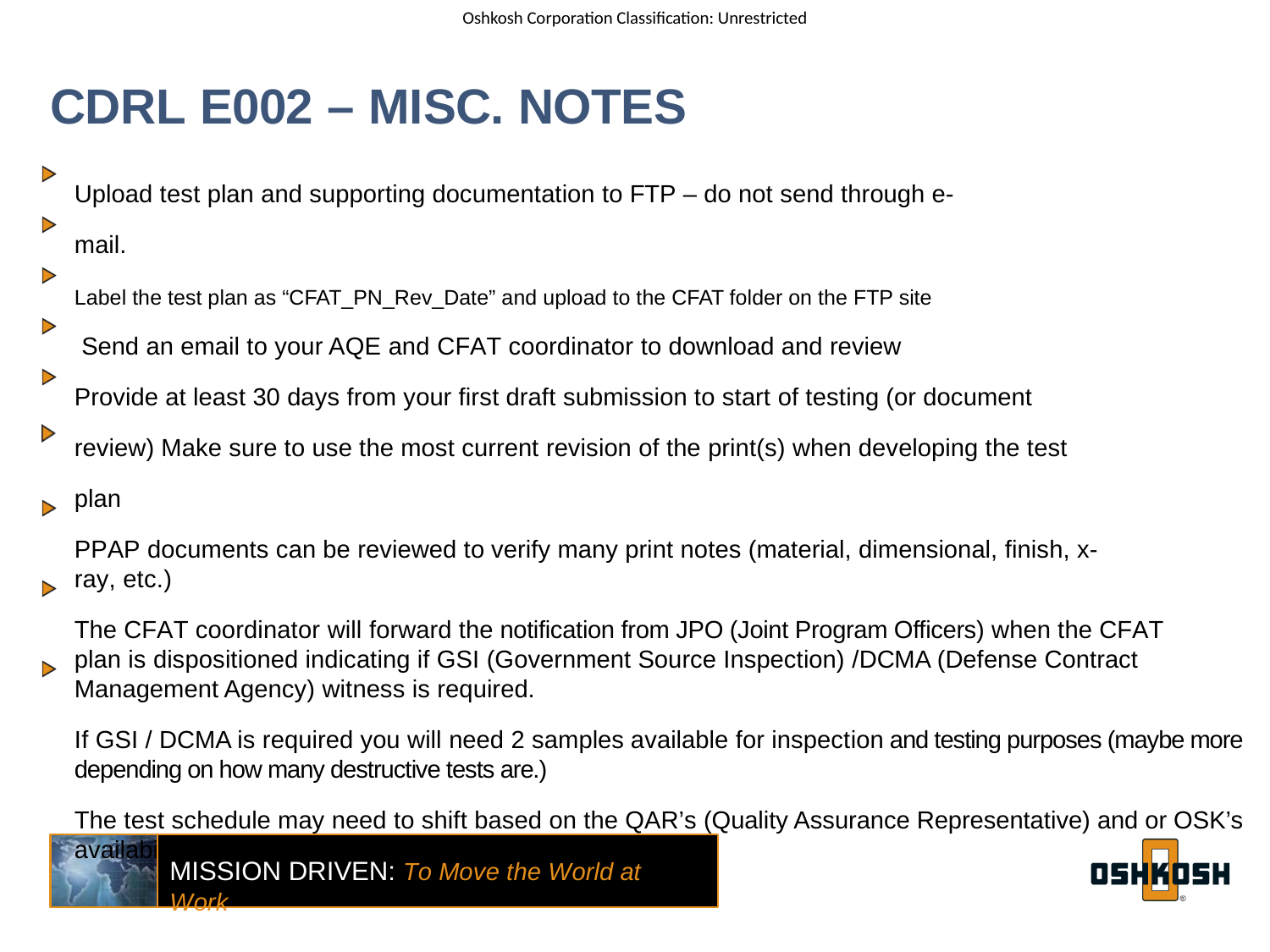

CDRL E002 – MISC. NOTES
Upload test plan and supporting documentation to FTP – do not send through e-mail.
Label the test plan as “CFAT_PN_Rev_Date” and upload to the CFAT folder on the FTP site
 Send an email to your AQE and CFAT coordinator to download and review
Provide at least 30 days from your first draft submission to start of testing (or document review) Make sure to use the most current revision of the print(s) when developing the test plan
PPAP documents can be reviewed to verify many print notes (material, dimensional, finish, x-ray, etc.)
The CFAT coordinator will forward the notification from JPO (Joint Program Officers) when the CFAT plan is dispositioned indicating if GSI (Government Source Inspection) /DCMA (Defense Contract Management Agency) witness is required.
If GSI / DCMA is required you will need 2 samples available for inspection and testing purposes (maybe more depending on how many destructive tests are.)
The test schedule may need to shift based on the QAR’s (Quality Assurance Representative) and or OSK’s availability.

MISSION DRIVEN: To Move the World at Work